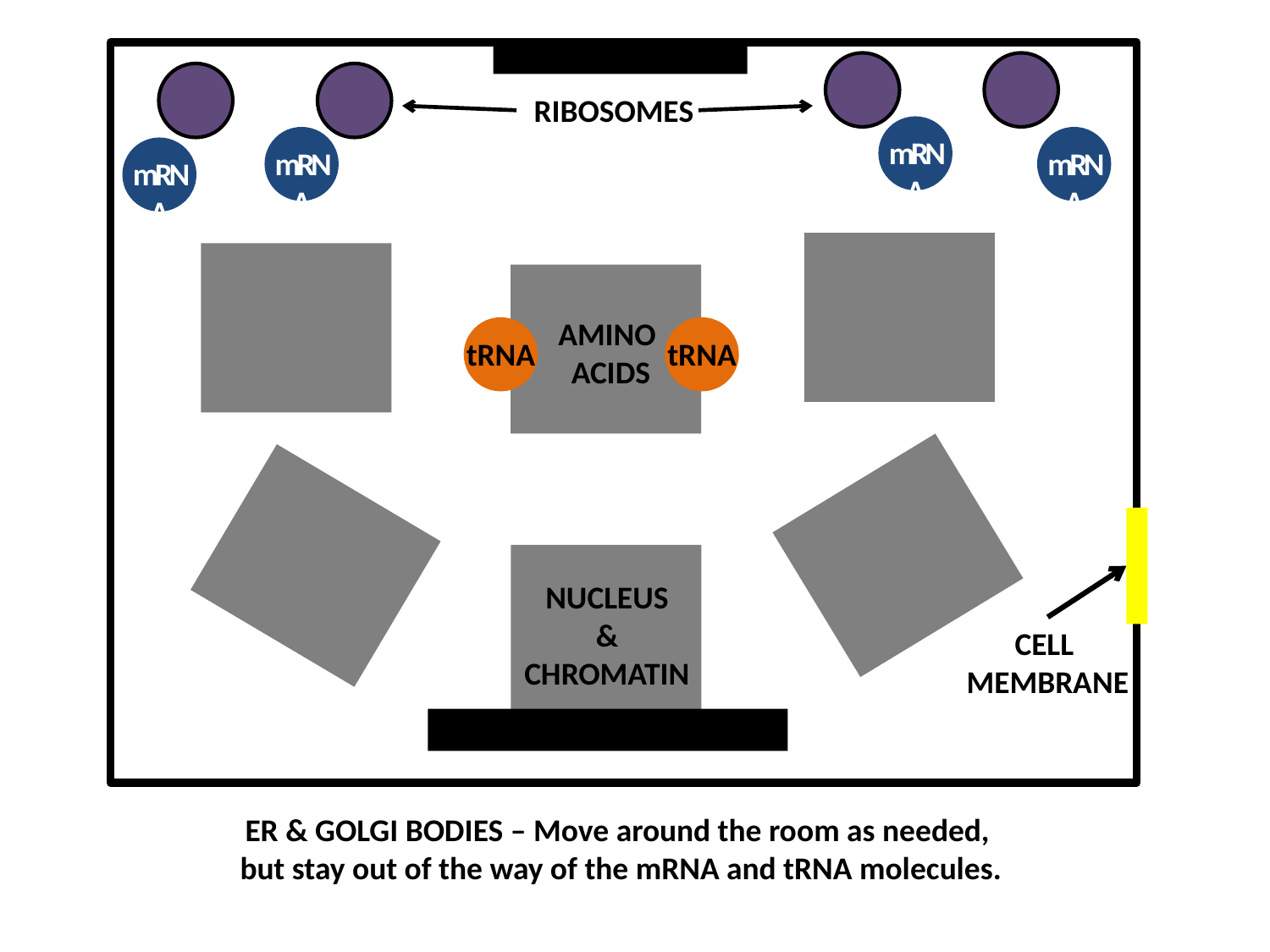

RIBOSOMES

mRNA

mRNA

mRNA

mRNA

AMINO
ACIDS

tRNA
tRNA

NUCLEUS
& CHROMATIN
CELL
MEMBRANE

ER & GOLGI BODIES – Move around the room as needed,
but stay out of the way of the mRNA and tRNA molecules.